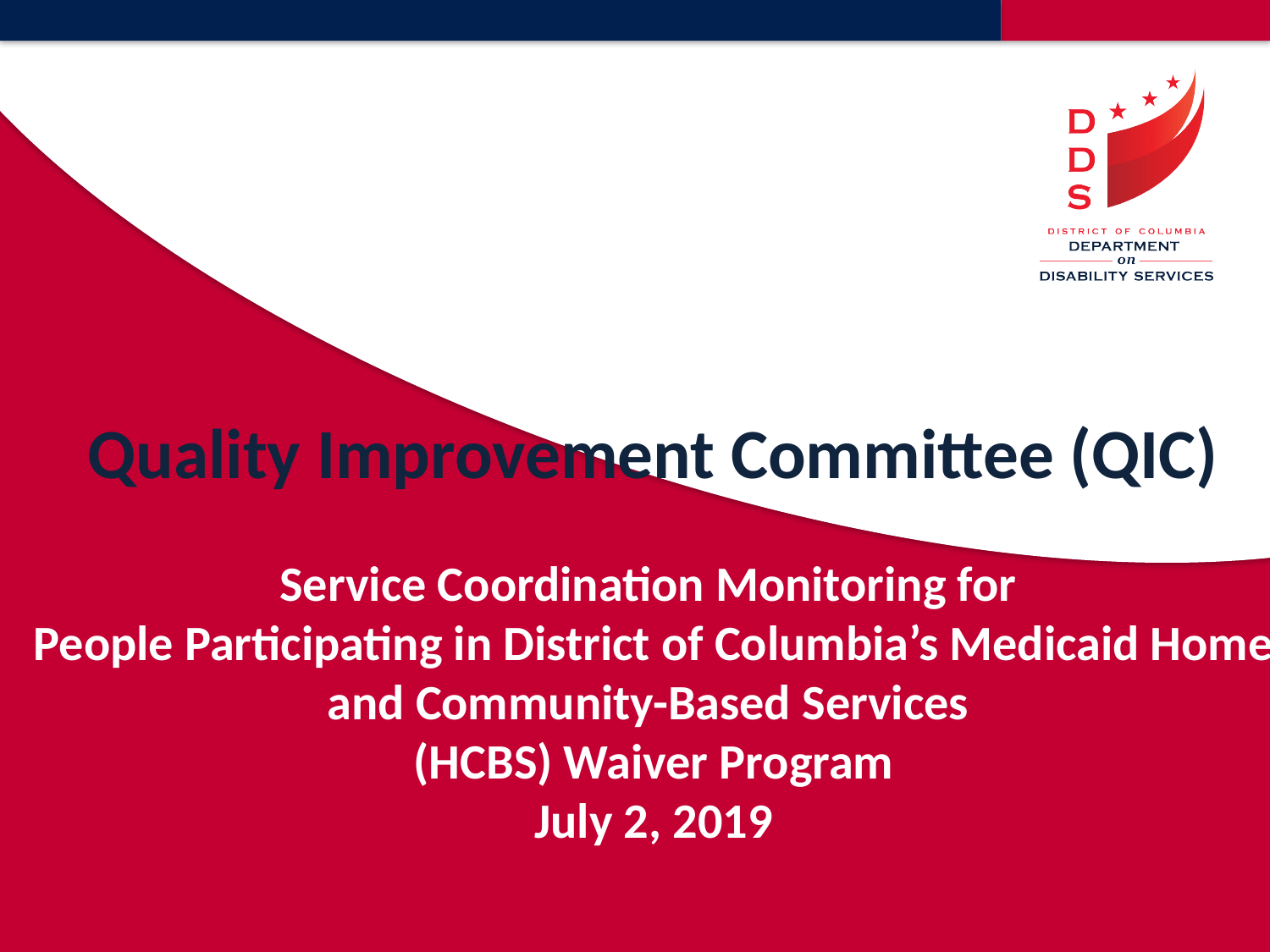

Quality Improvement Committee (QIC)

Service Coordination Monitoring for
People Participating in District of Columbia’s Medicaid Home and Community-Based Services
(HCBS) Waiver Program
July 2, 2019